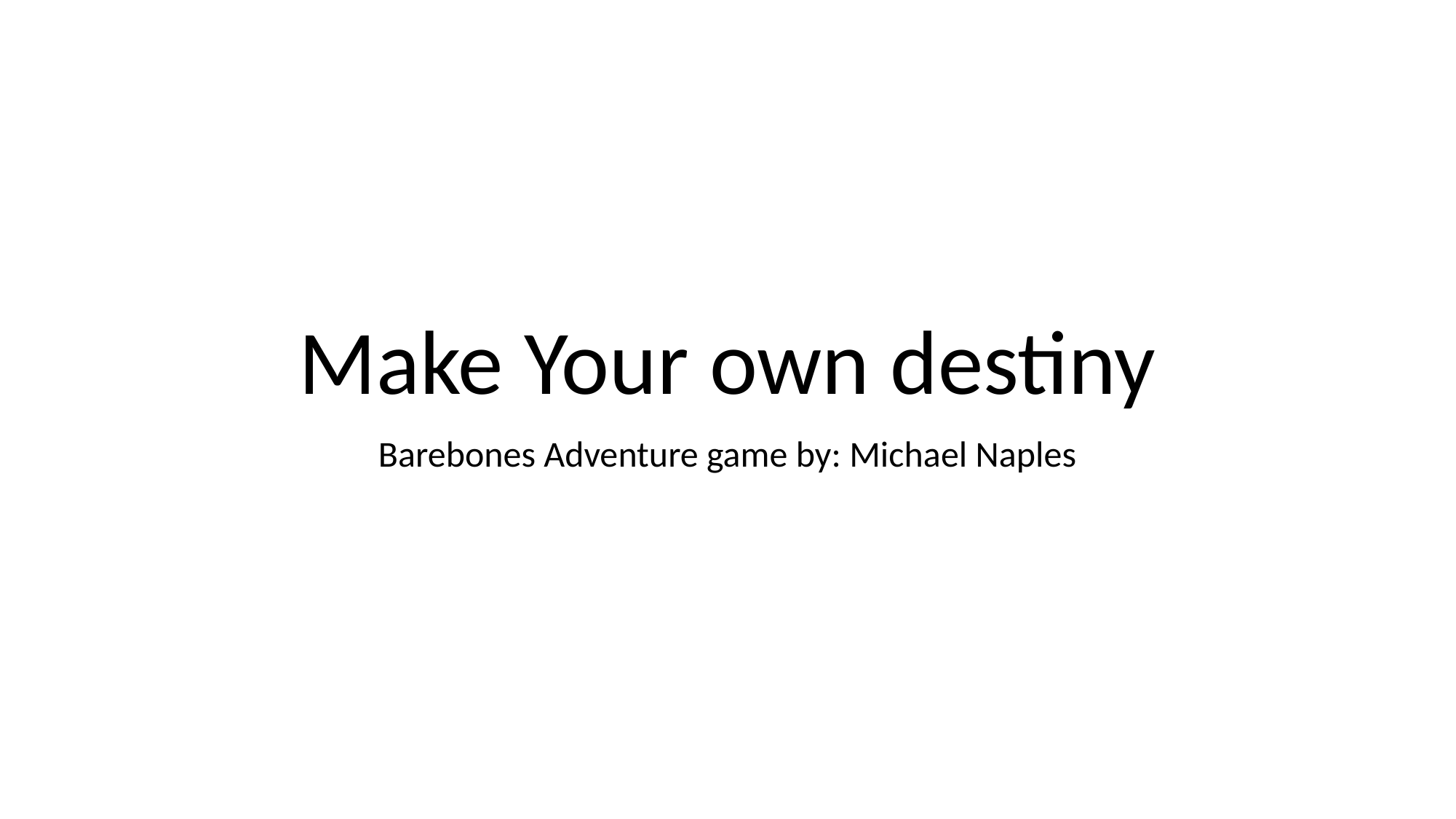

# Make Your own destiny
Barebones Adventure game by: Michael Naples